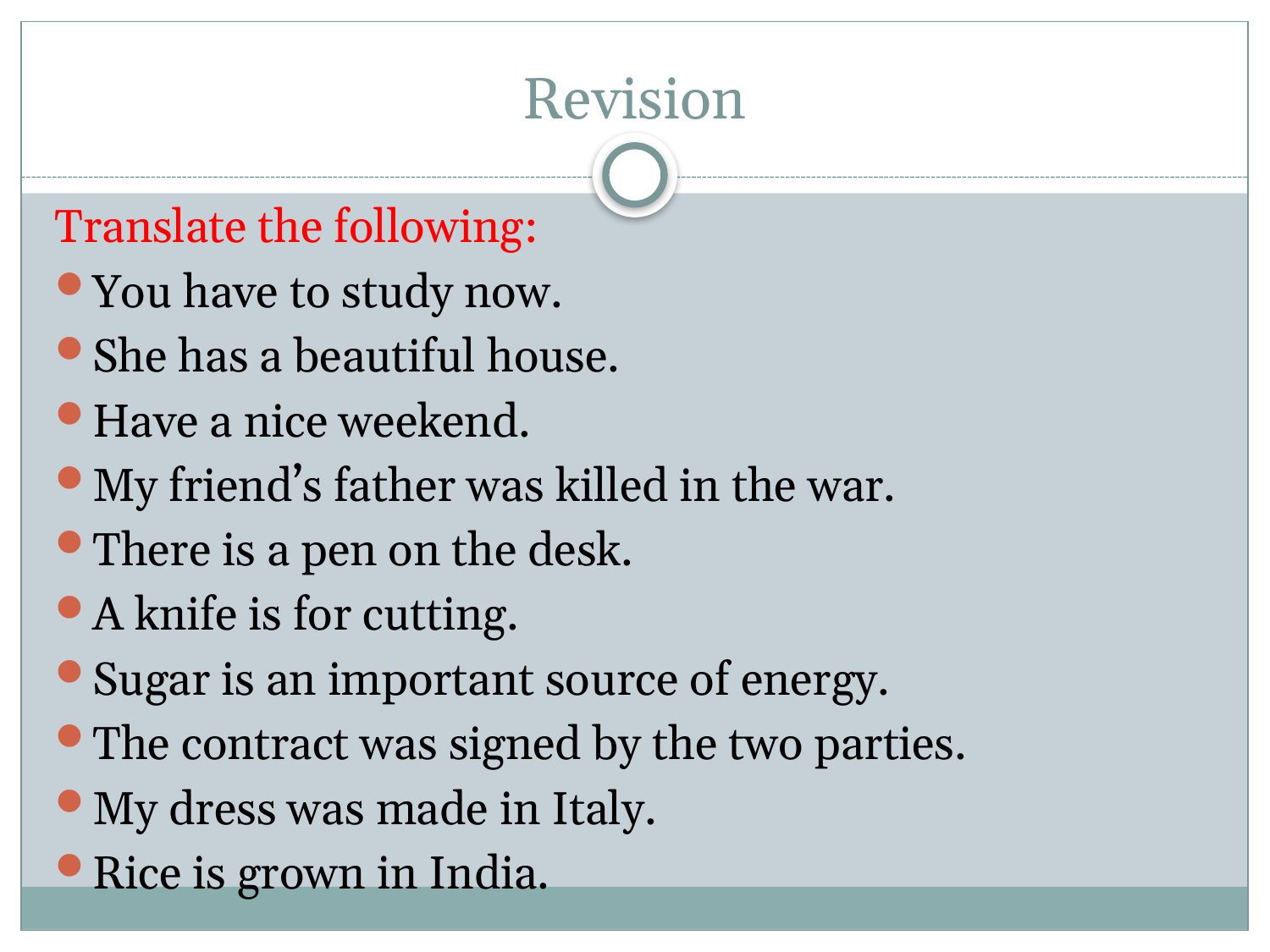

# Revision
Translate the following:
You have to study now.
She has a beautiful house.
Have a nice weekend.
My friend’s father was killed in the war.
There is a pen on the desk.
A knife is for cutting.
Sugar is an important source of energy.
The contract was signed by the two parties.
My dress was made in Italy.
Rice is grown in India.